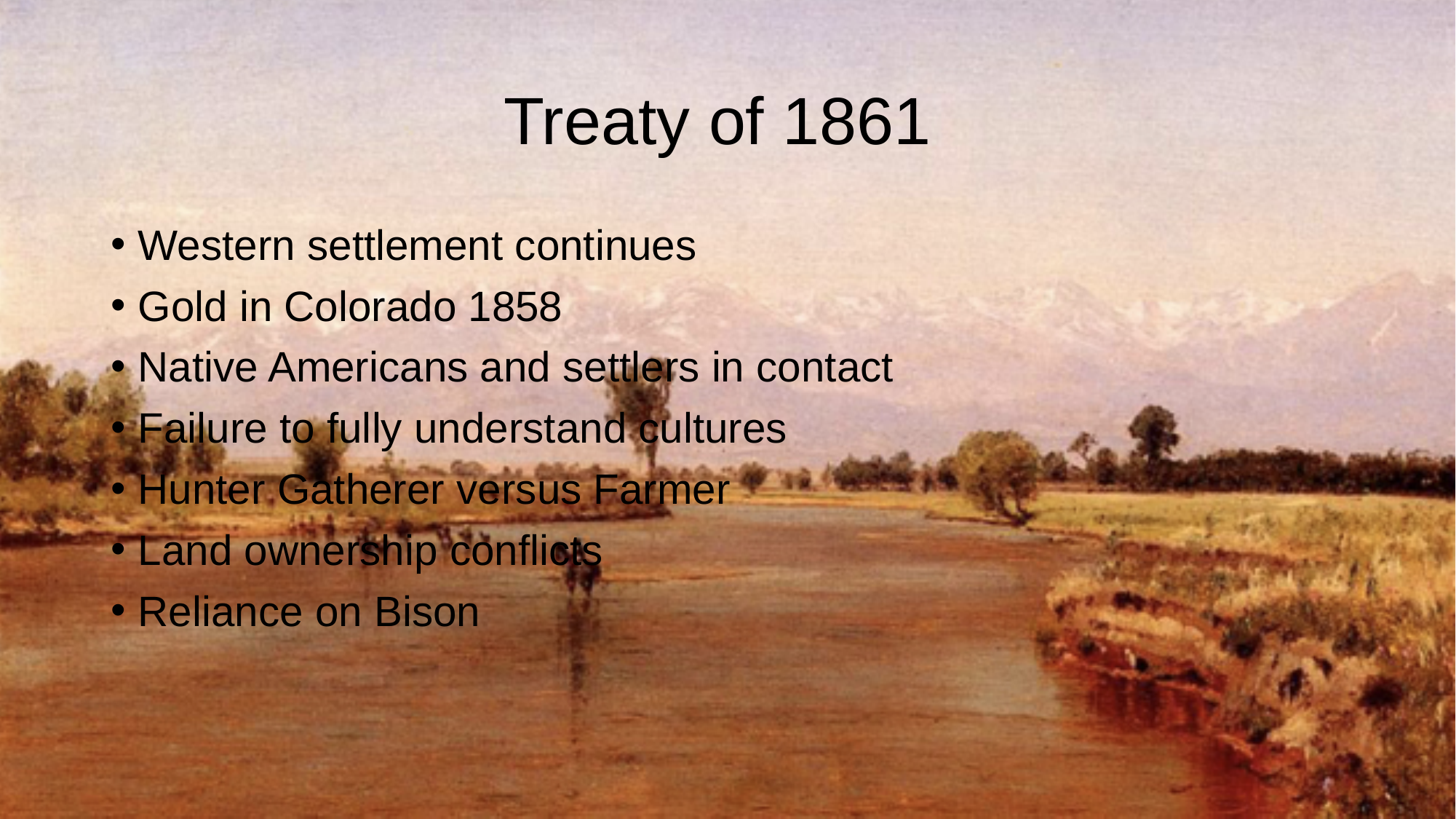

# Treaty of 1861
Western settlement continues
Gold in Colorado 1858
Native Americans and settlers in contact
Failure to fully understand cultures
Hunter Gatherer versus Farmer
Land ownership conflicts
Reliance on Bison